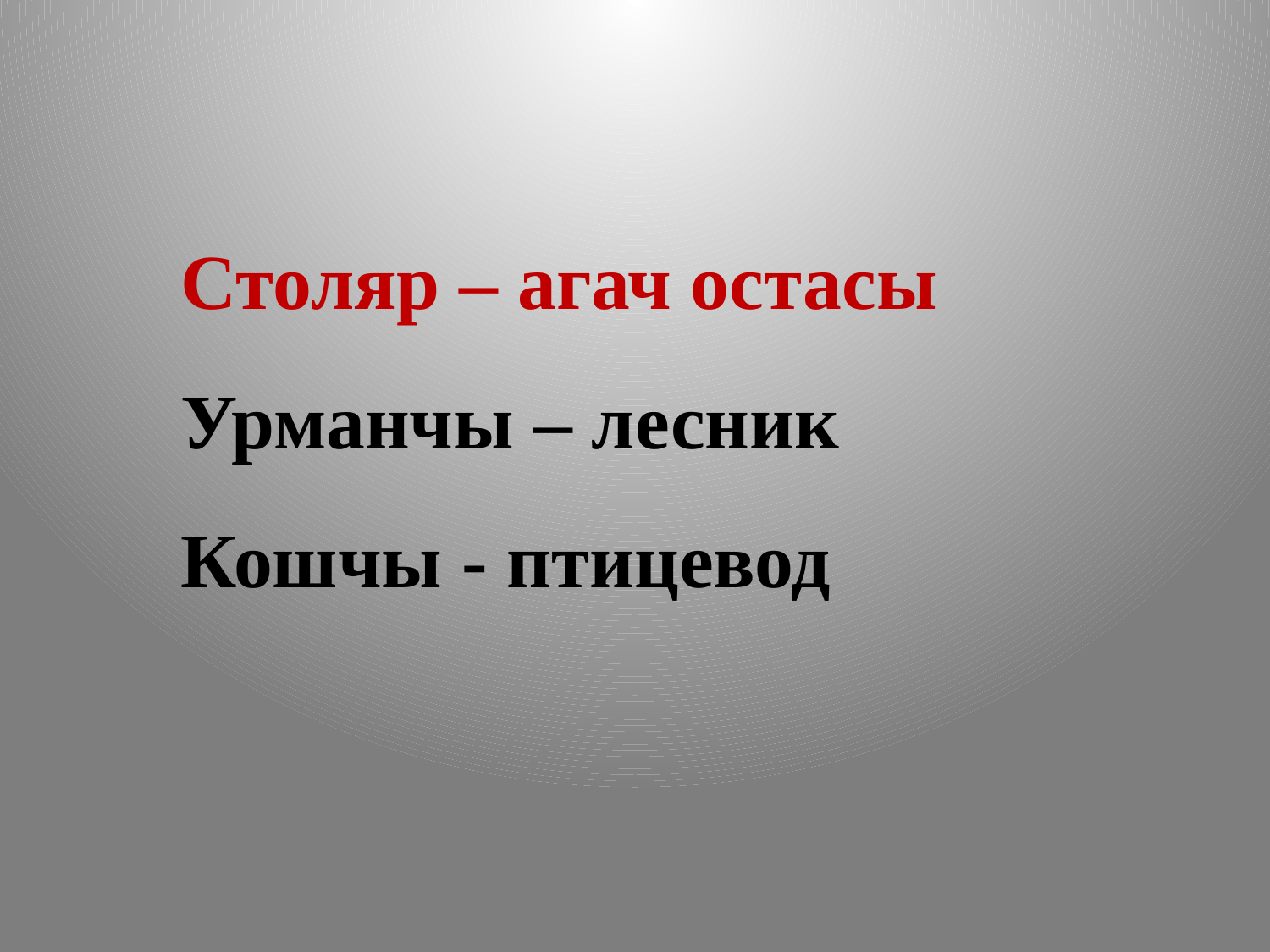

Столяр – агач остасы
Урманчы – лесник
Кошчы - птицевод